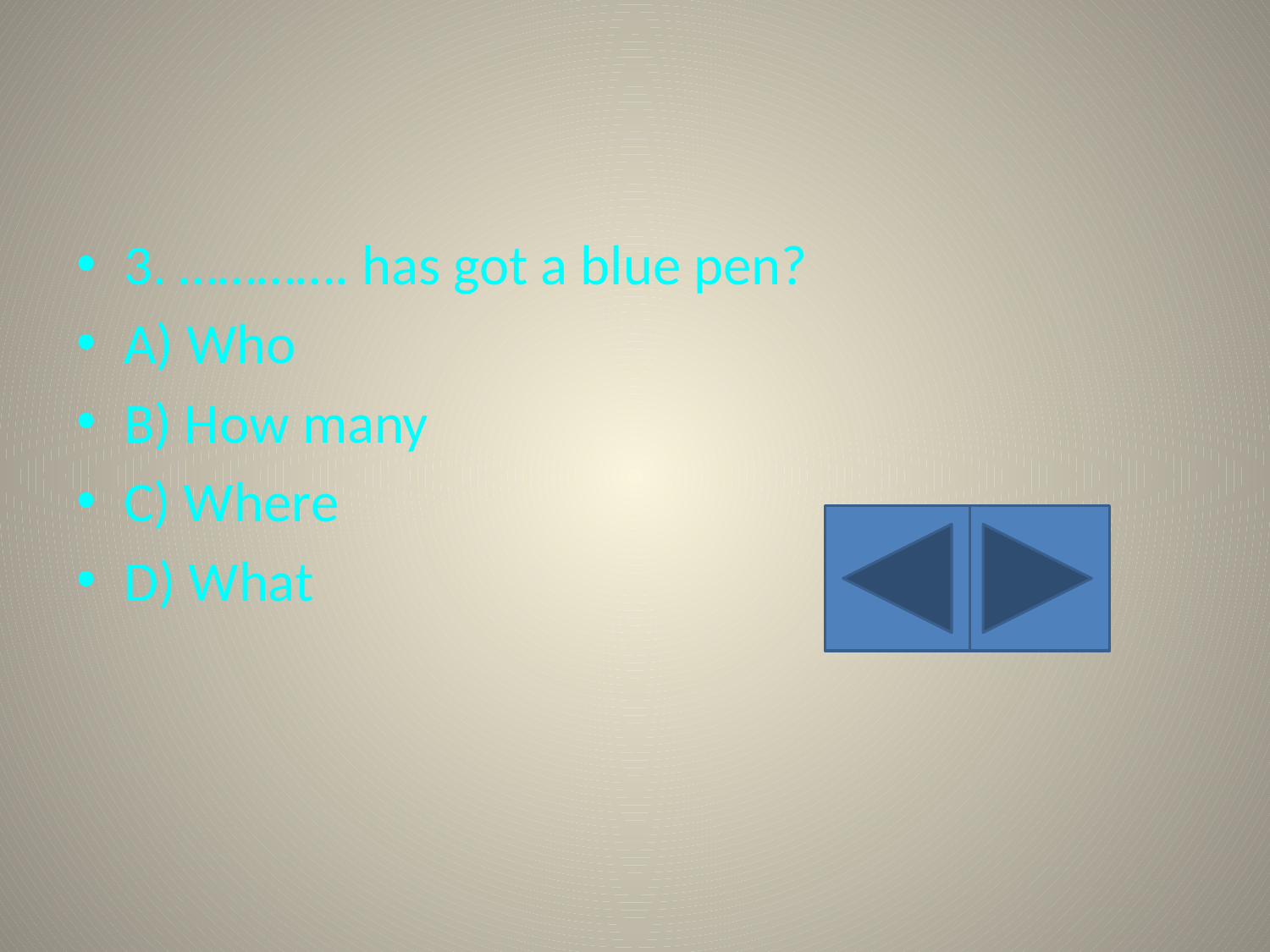

#
3. …………. has got a blue pen?
A) Who
B) How many
C) Where
D) What